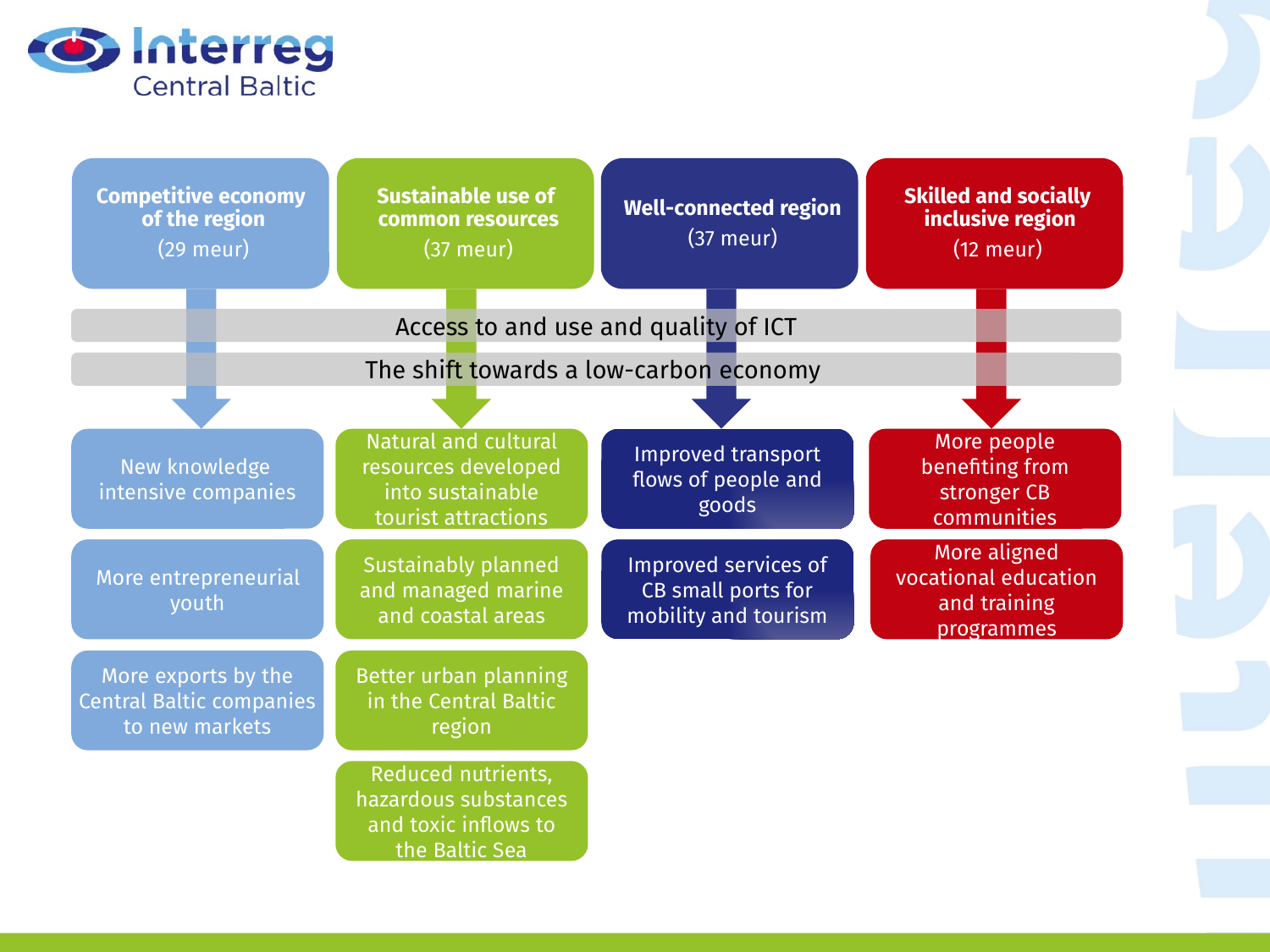

Competitive economy
of the region
(29 meur)
Sustainable use of
common resources
(37 meur)
Well-connected region
(37 meur)
Skilled and socially
 inclusive region
(12 meur)

New knowledge
intensive companies
Natural and cultural resources developed into sustainable tourist attractions
Improved transport flows of people and goods
More people benefiting from stronger CB communities
More entrepreneurial youth
Sustainably planned and managed marine and coastal areas
Improved services of CB small ports for mobility and tourism
More aligned vocational education and training programmes
More exports by the Central Baltic companies to new markets
Better urban planning in the Central Baltic region

Reduced nutrients, hazardous substances and toxic inflows to the Baltic Sea

Access to and use and quality of ICT
The shift towards a low-carbon economy